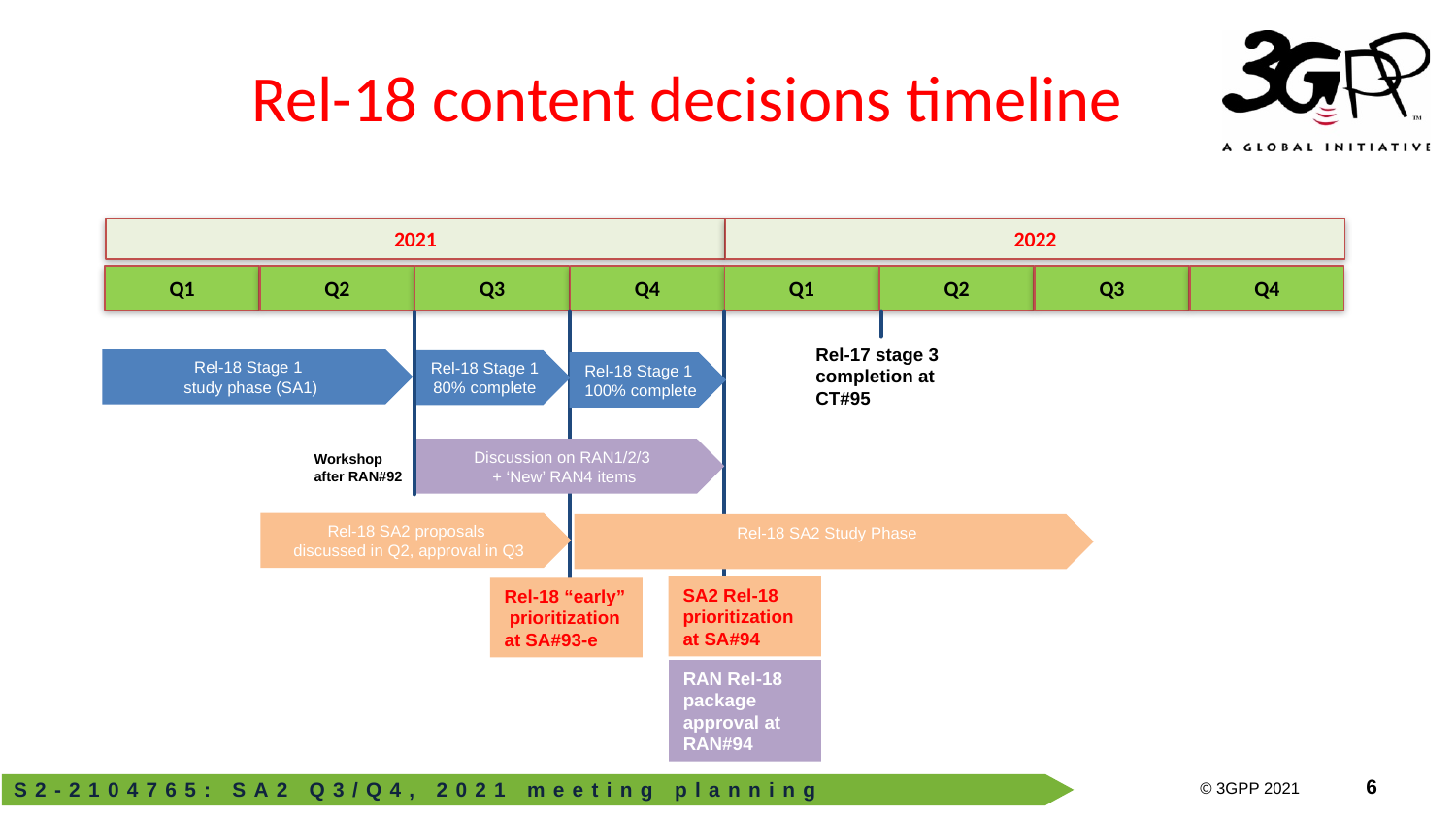

# Rel-18 content decisions timeline
2021
2022
Q1
Q2
Q3
Q4
Q1
Q2
Q3
Q4
Rel-17 stage 3 completion at CT#95
Rel-18 Stage 1
study phase (SA1)
Rel-18 Stage 1
80% complete
Rel-18 Stage 1  100% complete
Discussion on RAN1/2/3
 + ‘New’ RAN4 items
Workshop after RAN#92
Rel-18 SA2 proposals
discussed in Q2, approval in Q3
Rel-18 SA2 Study Phase

SA2 Rel-18  prioritization at SA#94
Rel-18 “early”  prioritization at SA#93-e
RAN Rel-18 package approval at RAN#94